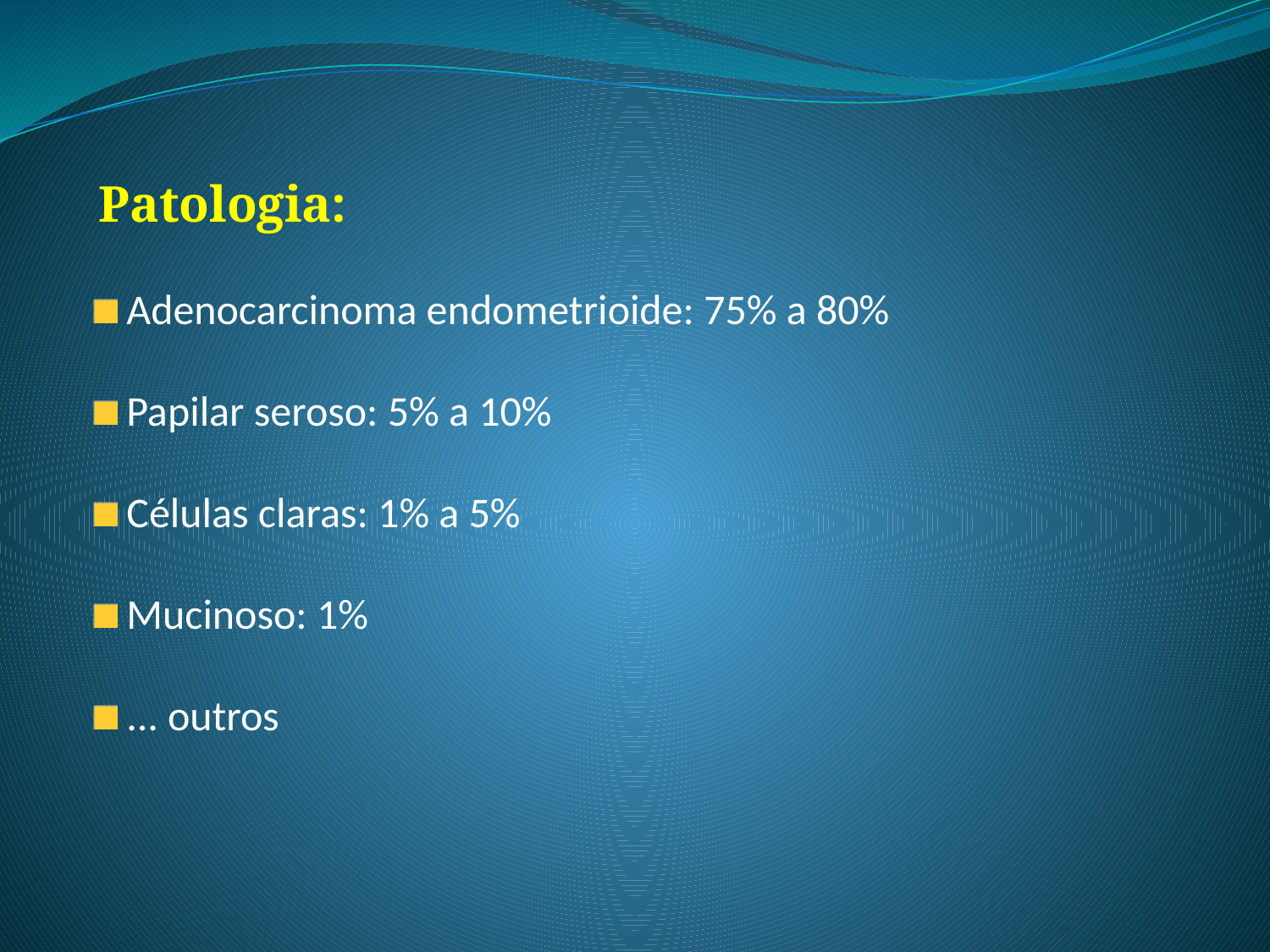

Patologia:

 Adenocarcinoma endometrioide: 75% a 80%

 Papilar seroso: 5% a 10%

 Células claras: 1% a 5%

 Mucinoso: 1%

 ... outros